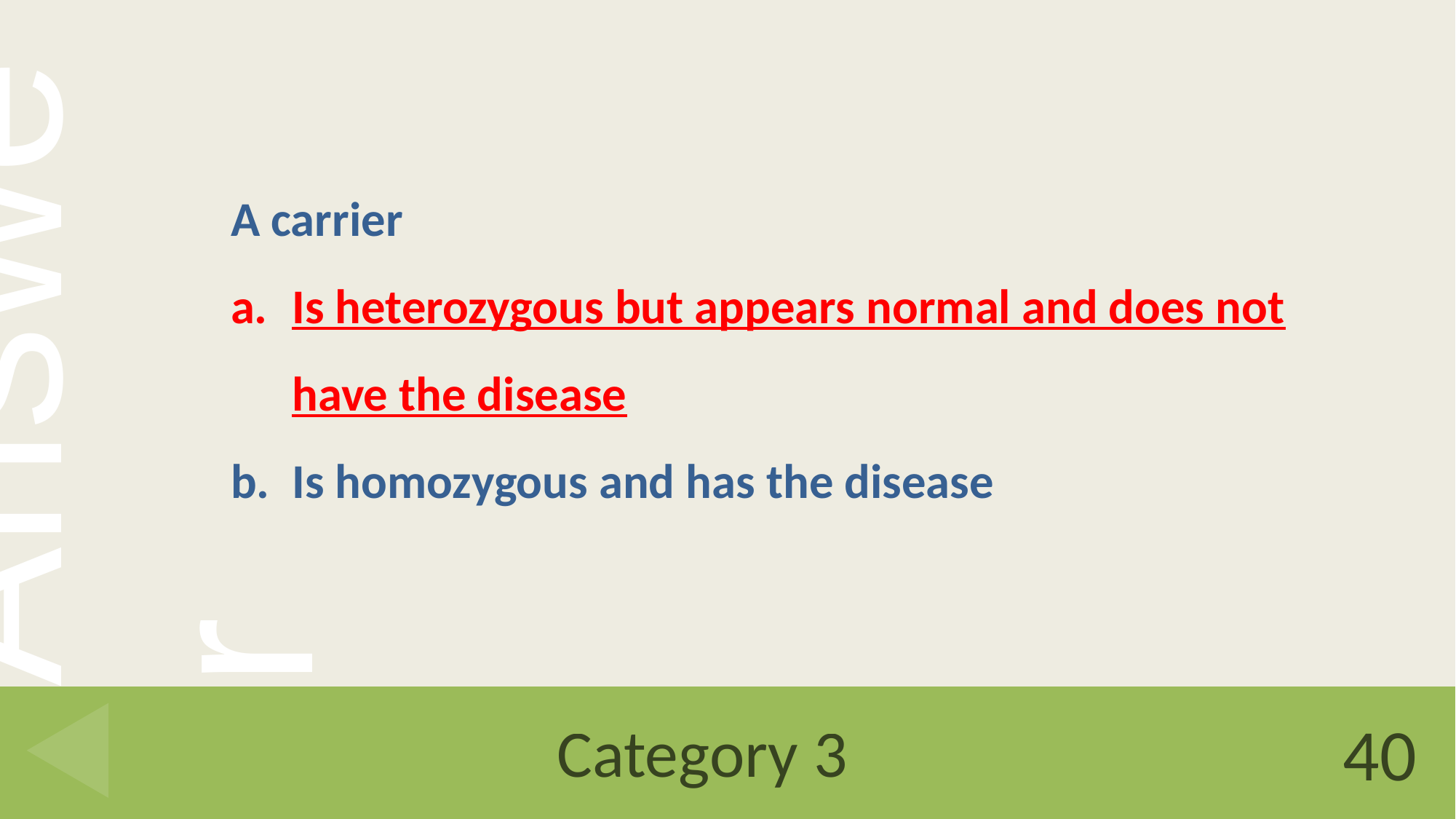

A carrier
Is heterozygous but appears normal and does not have the disease
Is homozygous and has the disease

# Category 3
40